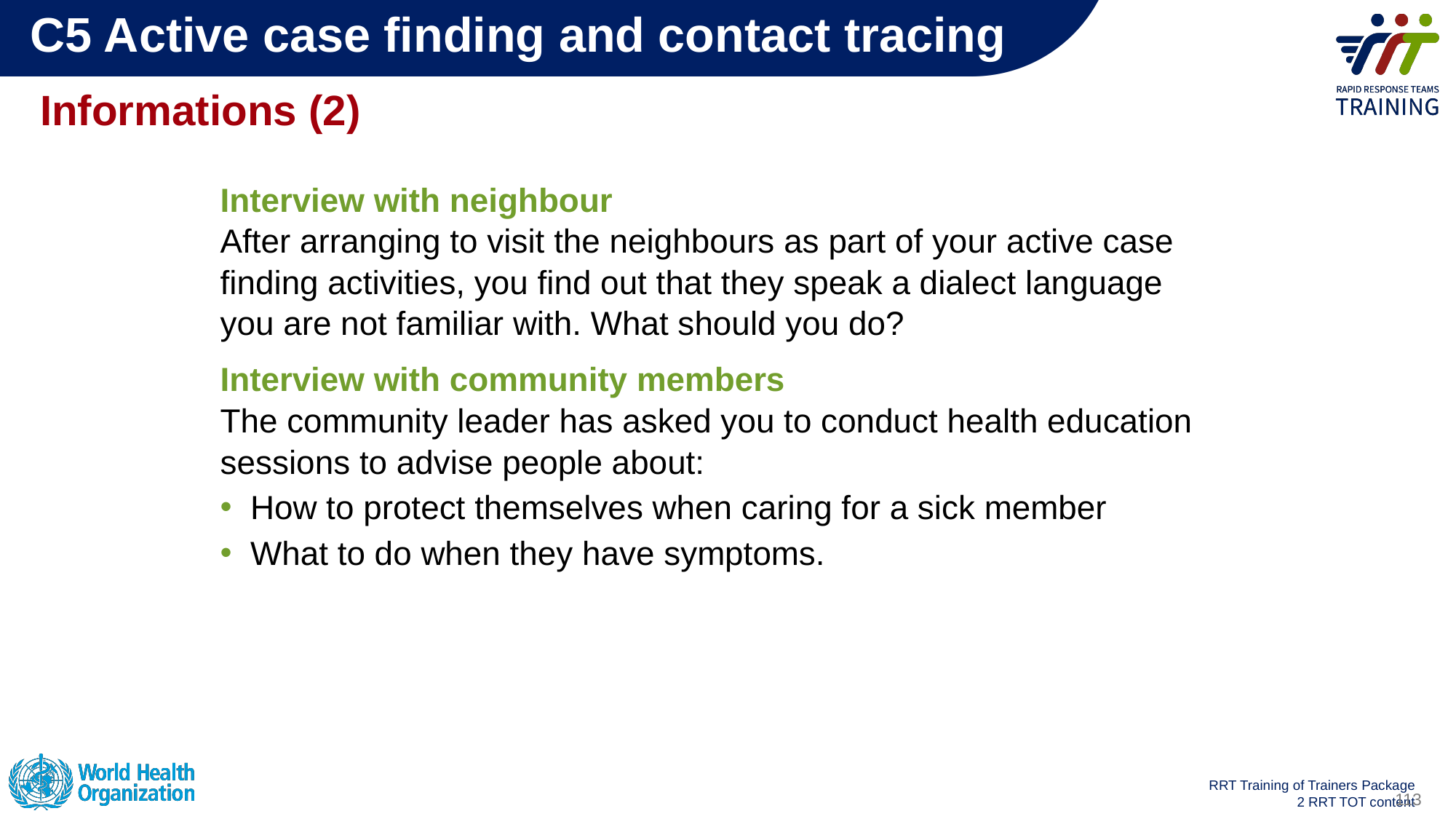

C5 Active case finding and contact tracing
Informations (2)
Interview with neighbour
After arranging to visit the neighbours as part of your active case finding activities, you find out that they speak a dialect language you are not familiar with. What should you do?
Interview with community members
The community leader has asked you to conduct health education sessions to advise people about:
How to protect themselves when caring for a sick member
What to do when they have symptoms.